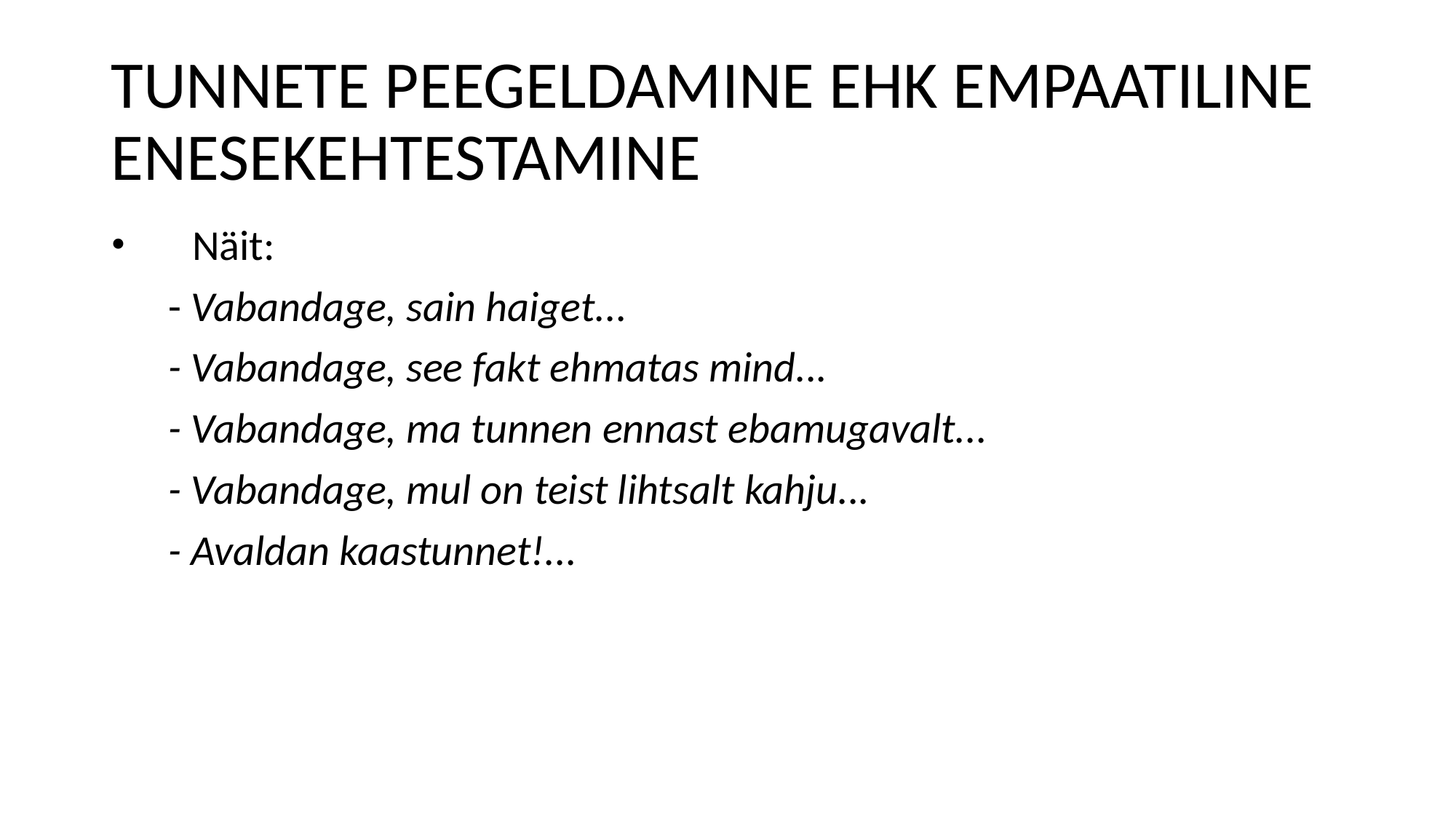

# TUNNETE PEEGELDAMINE EHK EMPAATILINE ENESEKEHTESTAMINE
Näit:
      - Vabandage, sain haiget...
      - Vabandage, see fakt ehmatas mind...
      - Vabandage, ma tunnen ennast ebamugavalt...
      - Vabandage, mul on teist lihtsalt kahju...
      - Avaldan kaastunnet!...